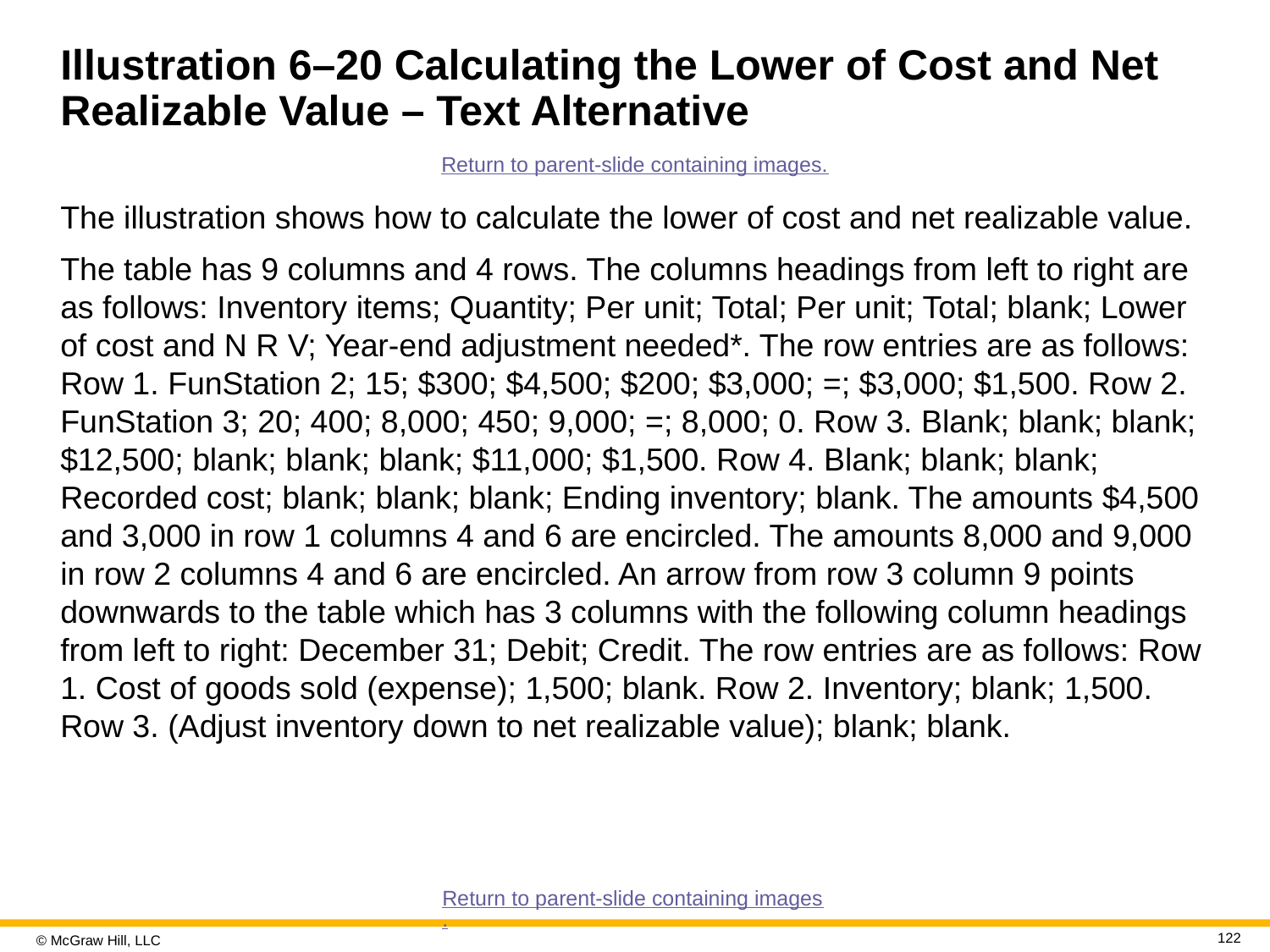

# Illustration 6–20 Calculating the Lower of Cost and Net Realizable Value – Text Alternative
Return to parent-slide containing images.
The illustration shows how to calculate the lower of cost and net realizable value.
The table has 9 columns and 4 rows. The columns headings from left to right are as follows: Inventory items; Quantity; Per unit; Total; Per unit; Total; blank; Lower of cost and N R V; Year-end adjustment needed*. The row entries are as follows: Row 1. FunStation 2; 15; $300; $4,500; $200; $3,000; =; $3,000; $1,500. Row 2. FunStation 3; 20; 400; 8,000; 450; 9,000; =; 8,000; 0. Row 3. Blank; blank; blank; $12,500; blank; blank; blank; $11,000; $1,500. Row 4. Blank; blank; blank; Recorded cost; blank; blank; blank; Ending inventory; blank. The amounts $4,500 and 3,000 in row 1 columns 4 and 6 are encircled. The amounts 8,000 and 9,000 in row 2 columns 4 and 6 are encircled. An arrow from row 3 column 9 points downwards to the table which has 3 columns with the following column headings from left to right: December 31; Debit; Credit. The row entries are as follows: Row 1. Cost of goods sold (expense); 1,500; blank. Row 2. Inventory; blank; 1,500. Row 3. (Adjust inventory down to net realizable value); blank; blank.
Return to parent-slide containing images.
122